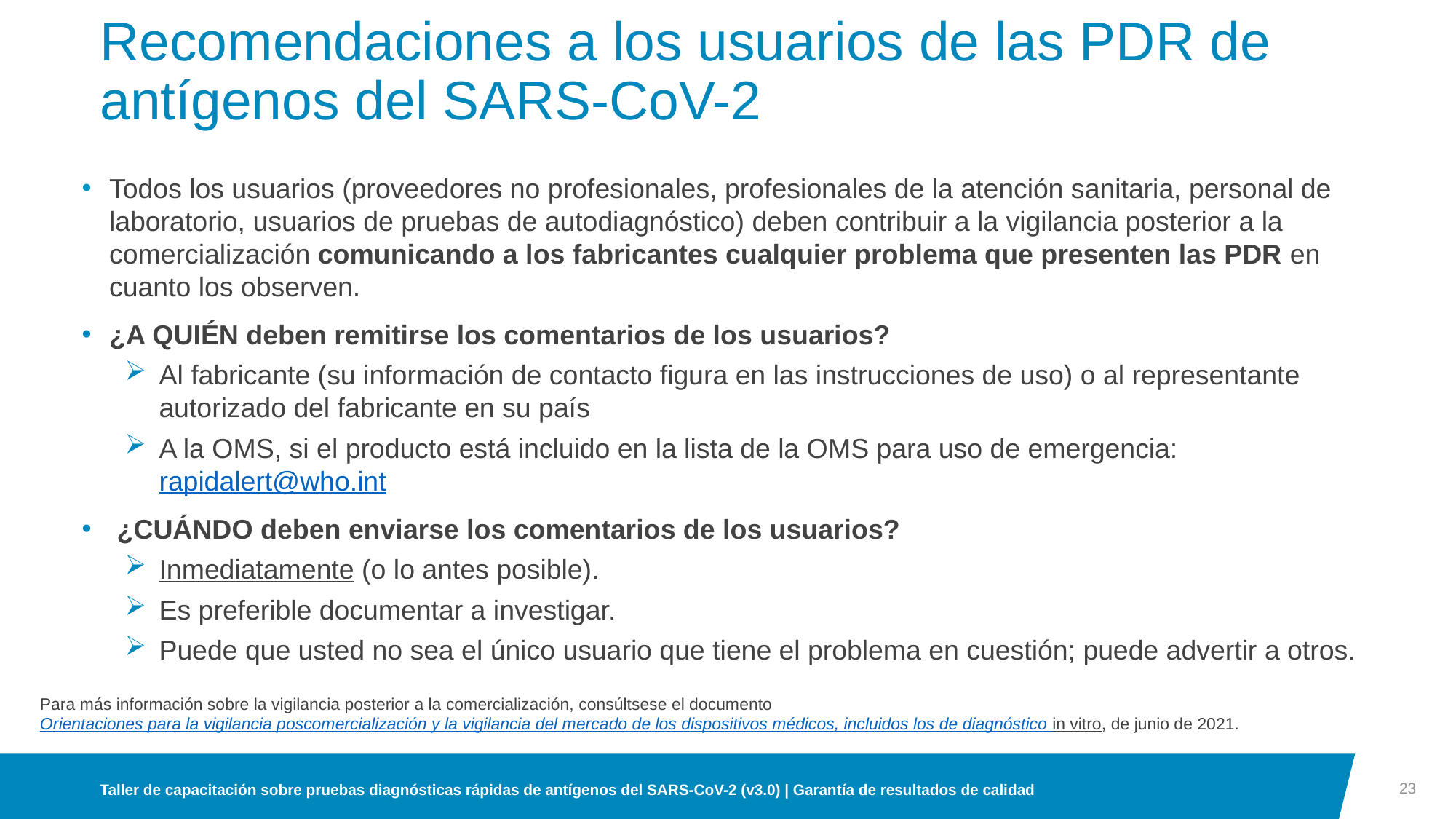

# Recomendaciones a los usuarios de las PDR de antígenos del SARS-CoV-2
Todos los usuarios (proveedores no profesionales, profesionales de la atención sanitaria, personal de laboratorio, usuarios de pruebas de autodiagnóstico) deben contribuir a la vigilancia posterior a la comercialización comunicando a los fabricantes cualquier problema que presenten las PDR en cuanto los observen.
¿A QUIÉN deben remitirse los comentarios de los usuarios?
Al fabricante (su información de contacto figura en las instrucciones de uso) o al representante autorizado del fabricante en su país
A la OMS, si el producto está incluido en la lista de la OMS para uso de emergencia: rapidalert@who.int
 ¿CUÁNDO deben enviarse los comentarios de los usuarios?
Inmediatamente (o lo antes posible).
Es preferible documentar a investigar.
Puede que usted no sea el único usuario que tiene el problema en cuestión; puede advertir a otros.

Para más información sobre la vigilancia posterior a la comercialización, consúltsese el documento Orientaciones para la vigilancia poscomercialización y la vigilancia del mercado de los dispositivos médicos, incluidos los de diagnóstico in vitro, de junio de 2021.
23
Taller de capacitación sobre pruebas diagnósticas rápidas de antígenos del SARS-CoV-2 (v3.0) | Garantía de resultados de calidad